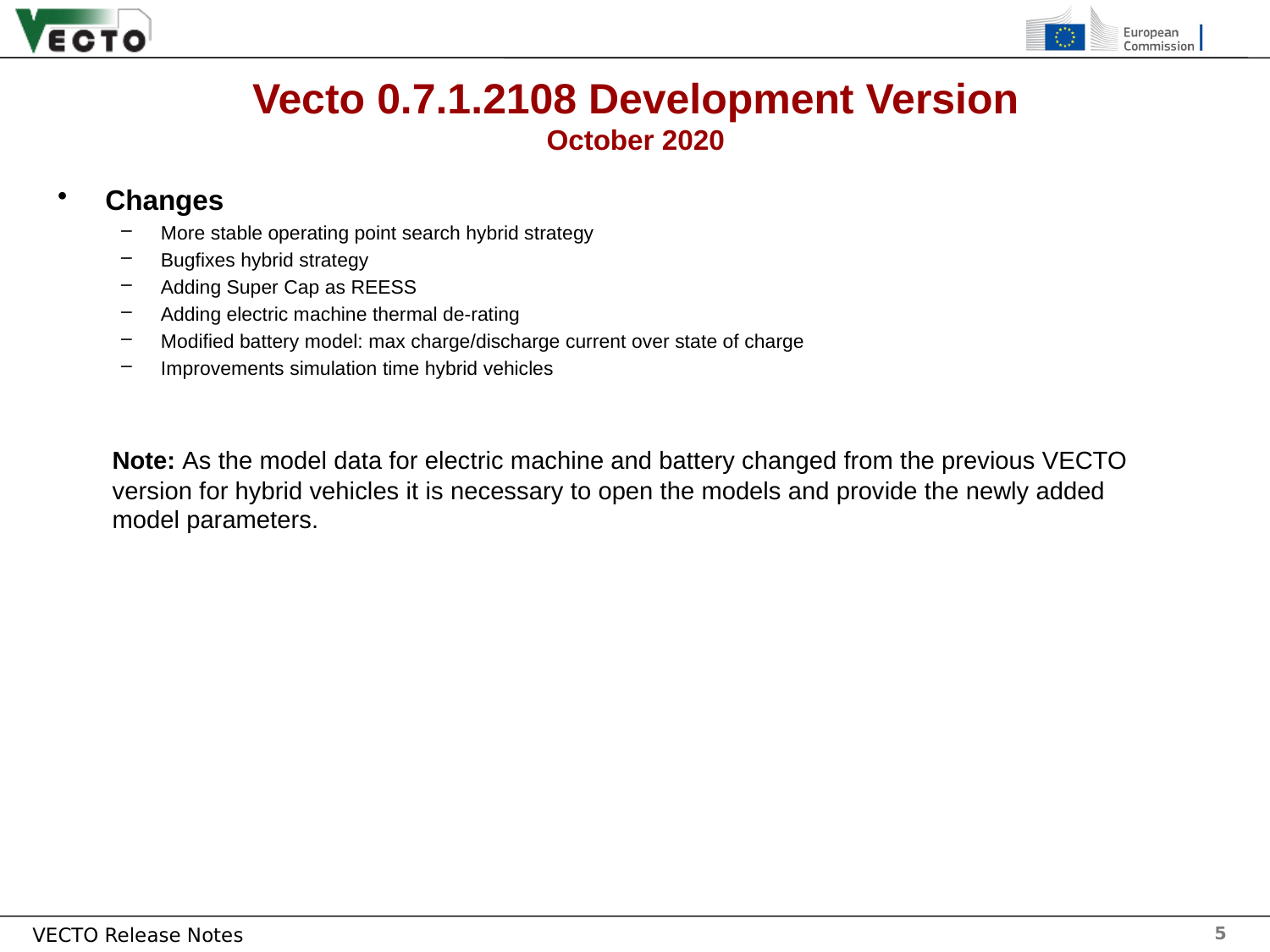

# Vecto 0.7.1.2108 Development Version October 2020
Changes
More stable operating point search hybrid strategy
Bugfixes hybrid strategy
Adding Super Cap as REESS
Adding electric machine thermal de-rating
Modified battery model: max charge/discharge current over state of charge
Improvements simulation time hybrid vehicles
Note: As the model data for electric machine and battery changed from the previous VECTO version for hybrid vehicles it is necessary to open the models and provide the newly added model parameters.